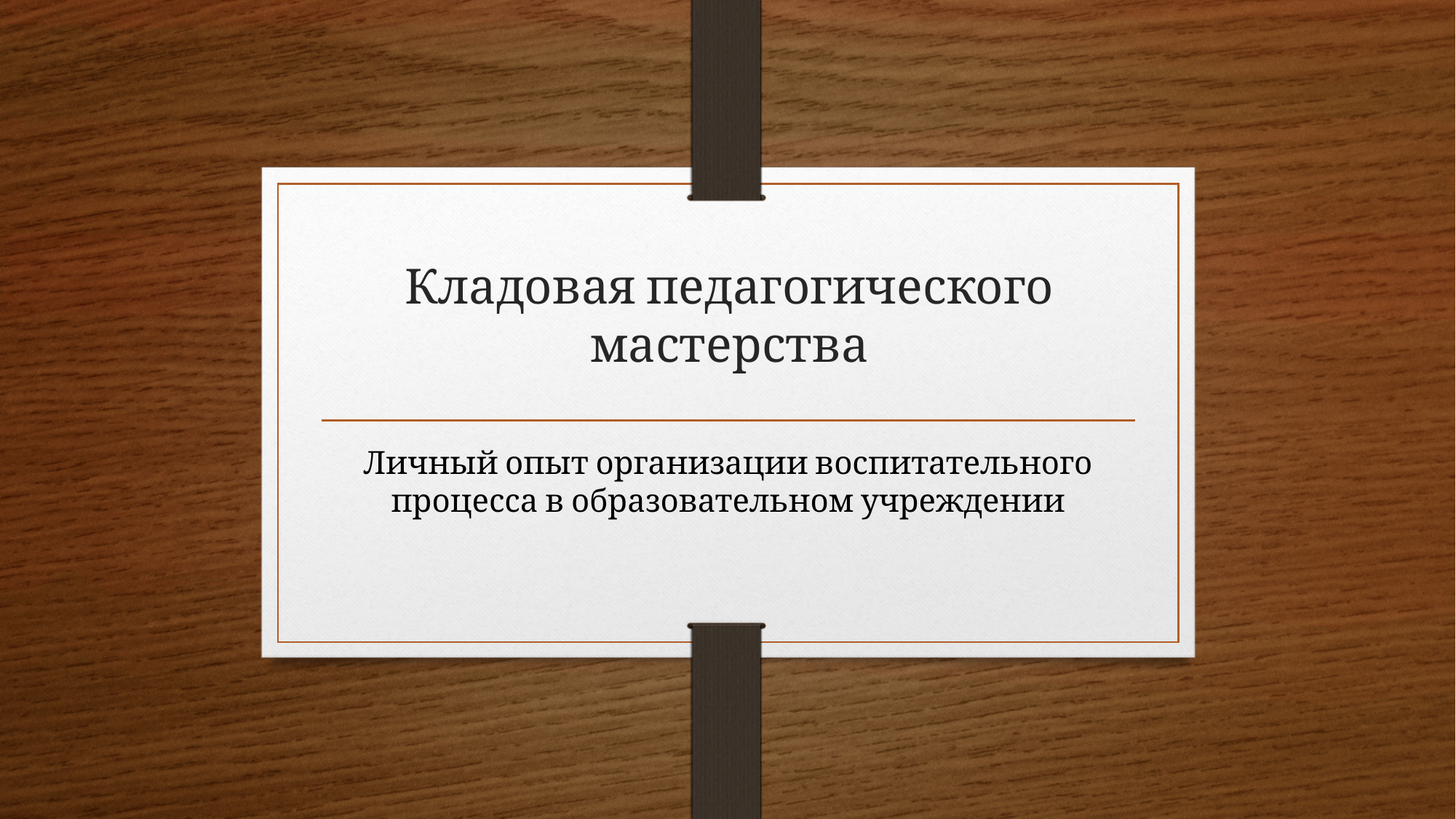

# Кладовая педагогического мастерства
Личный опыт организации воспитательного процесса в образовательном учреждении